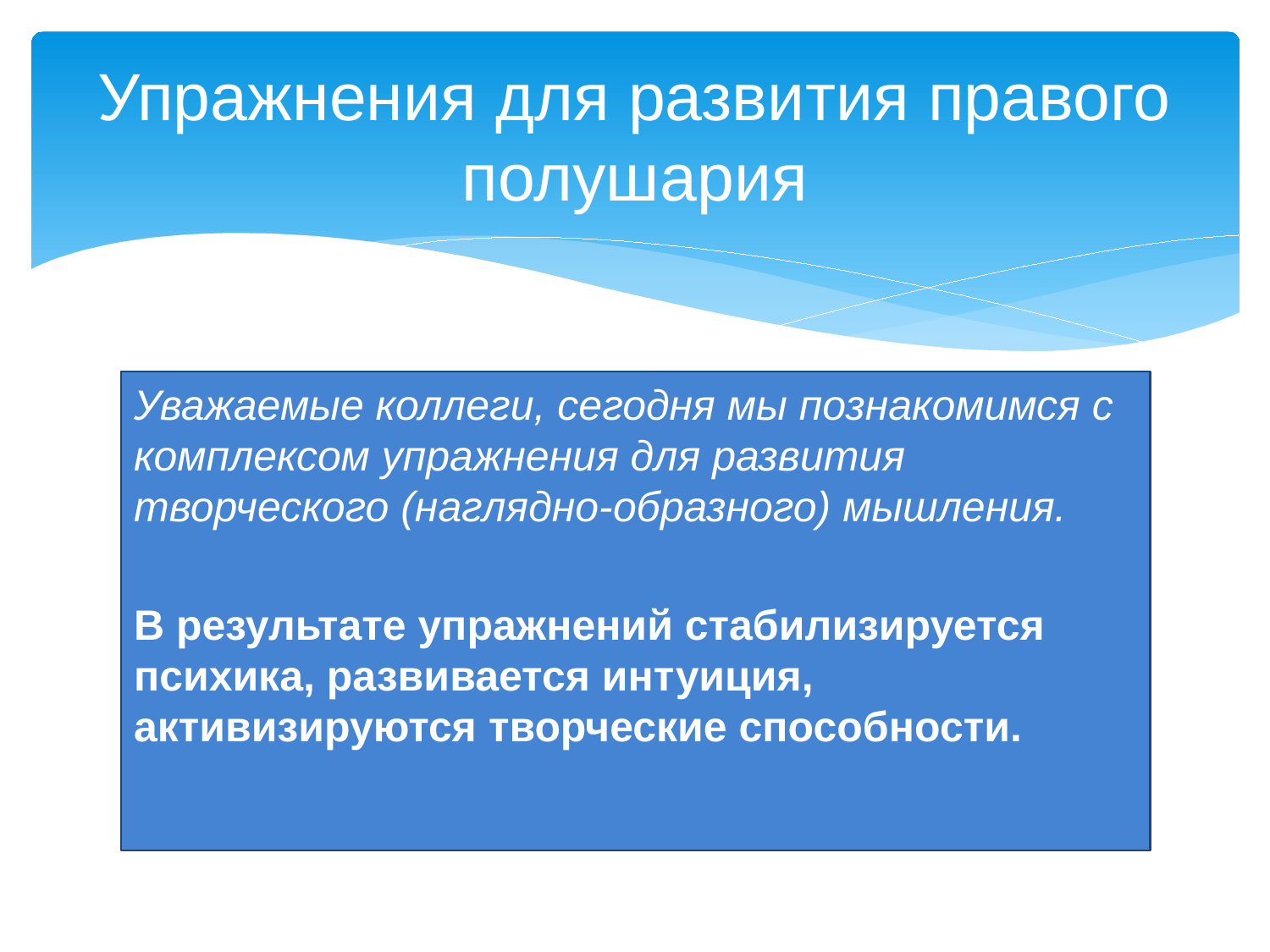

# Упражнения для развития правого полушария
Уважаемые коллеги, сегодня мы познакомимся с комплексом упражнения для развития творческого (наглядно-образного) мышления.

В результате упражнений стабилизируется психика, разви­вается интуиция, активизируются творческие способности.